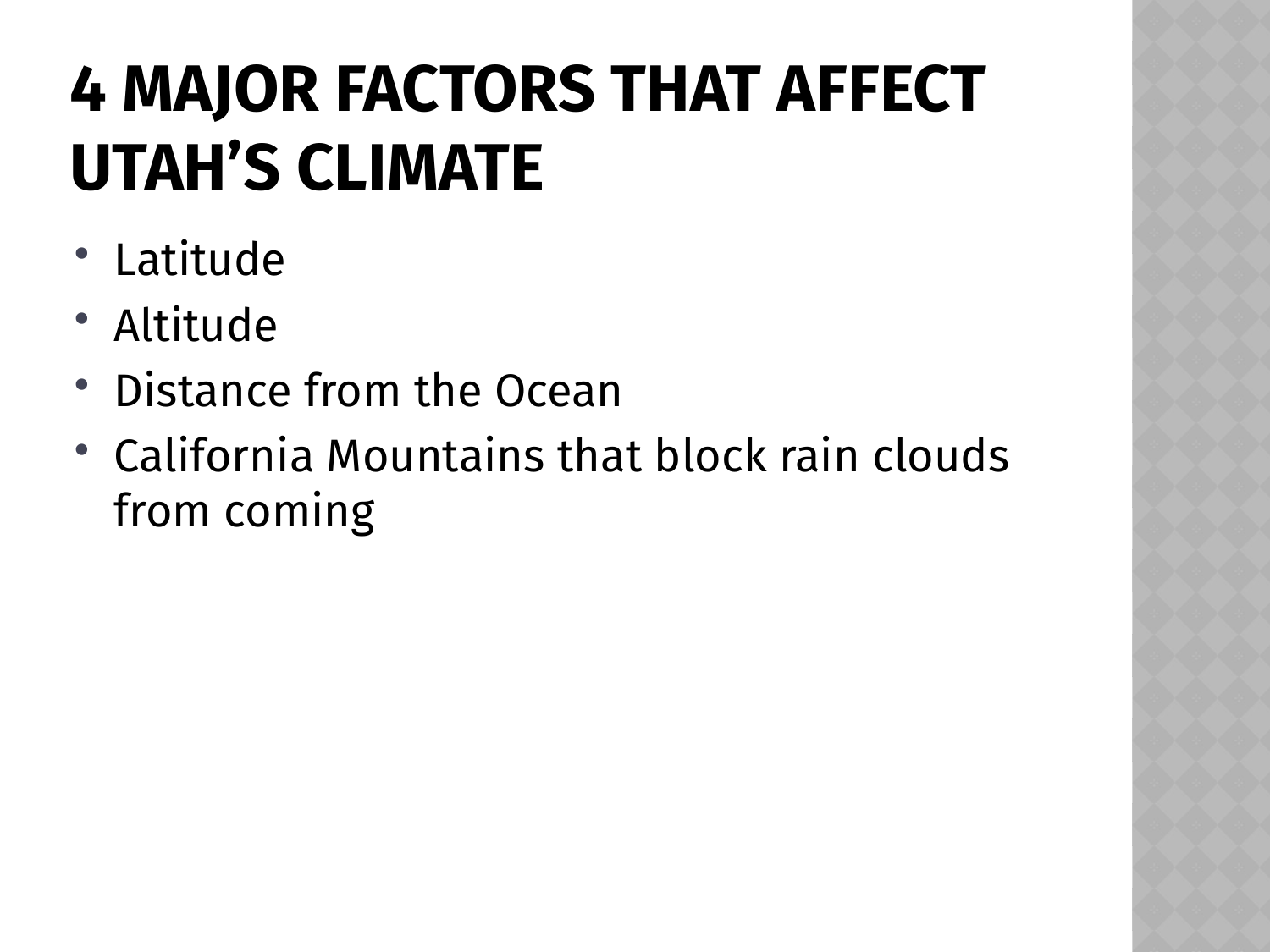

# 4 Major Factors That Affect Utah’s Climate
Latitude
Altitude
Distance from the Ocean
California Mountains that block rain clouds from coming